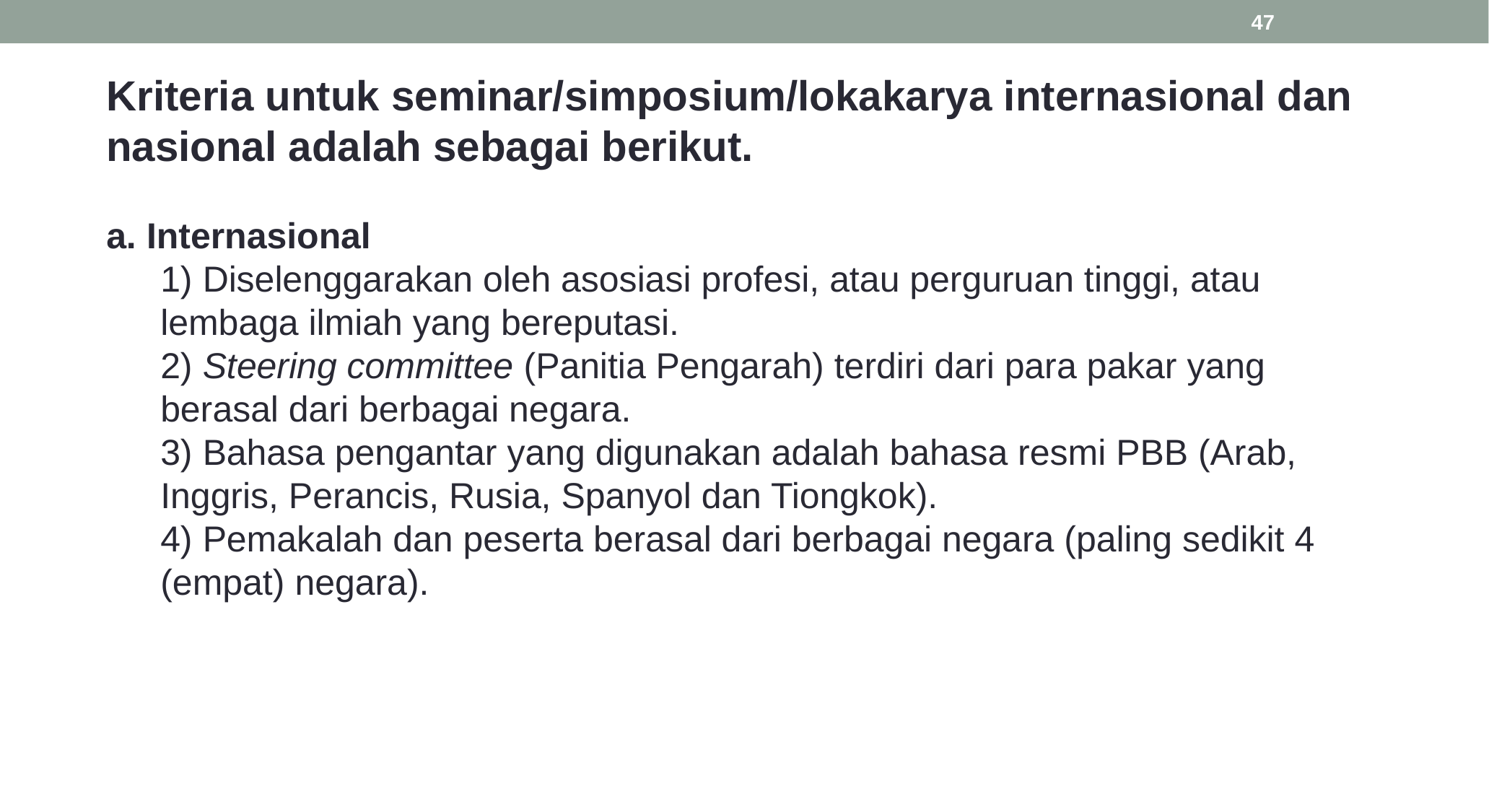

47
Kriteria untuk seminar/simposium/lokakarya internasional dan nasional adalah sebagai berikut.

a. Internasional
1) Diselenggarakan oleh asosiasi profesi, atau perguruan tinggi, atau lembaga ilmiah yang bereputasi.
2) Steering committee (Panitia Pengarah) terdiri dari para pakar yang berasal dari berbagai negara.
3) Bahasa pengantar yang digunakan adalah bahasa resmi PBB (Arab, Inggris, Perancis, Rusia, Spanyol dan Tiongkok).
4) Pemakalah dan peserta berasal dari berbagai negara (paling sedikit 4
(empat) negara).